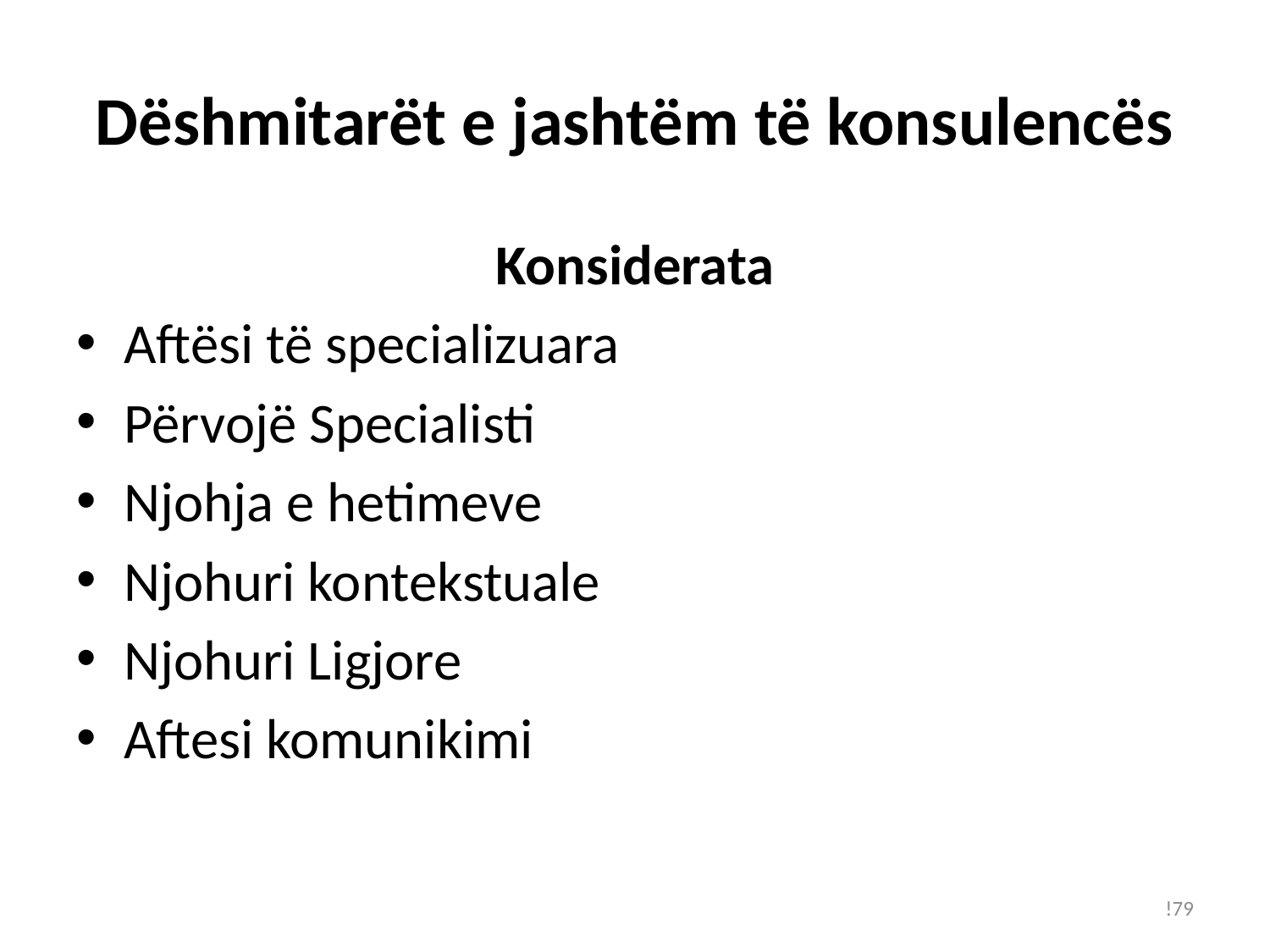

# Dëshmitarët e jashtëm të konsulencës
Konsiderata
Aftësi të specializuara
Përvojë Specialisti
Njohja e hetimeve
Njohuri kontekstuale
Njohuri Ligjore
Aftesi komunikimi
!79